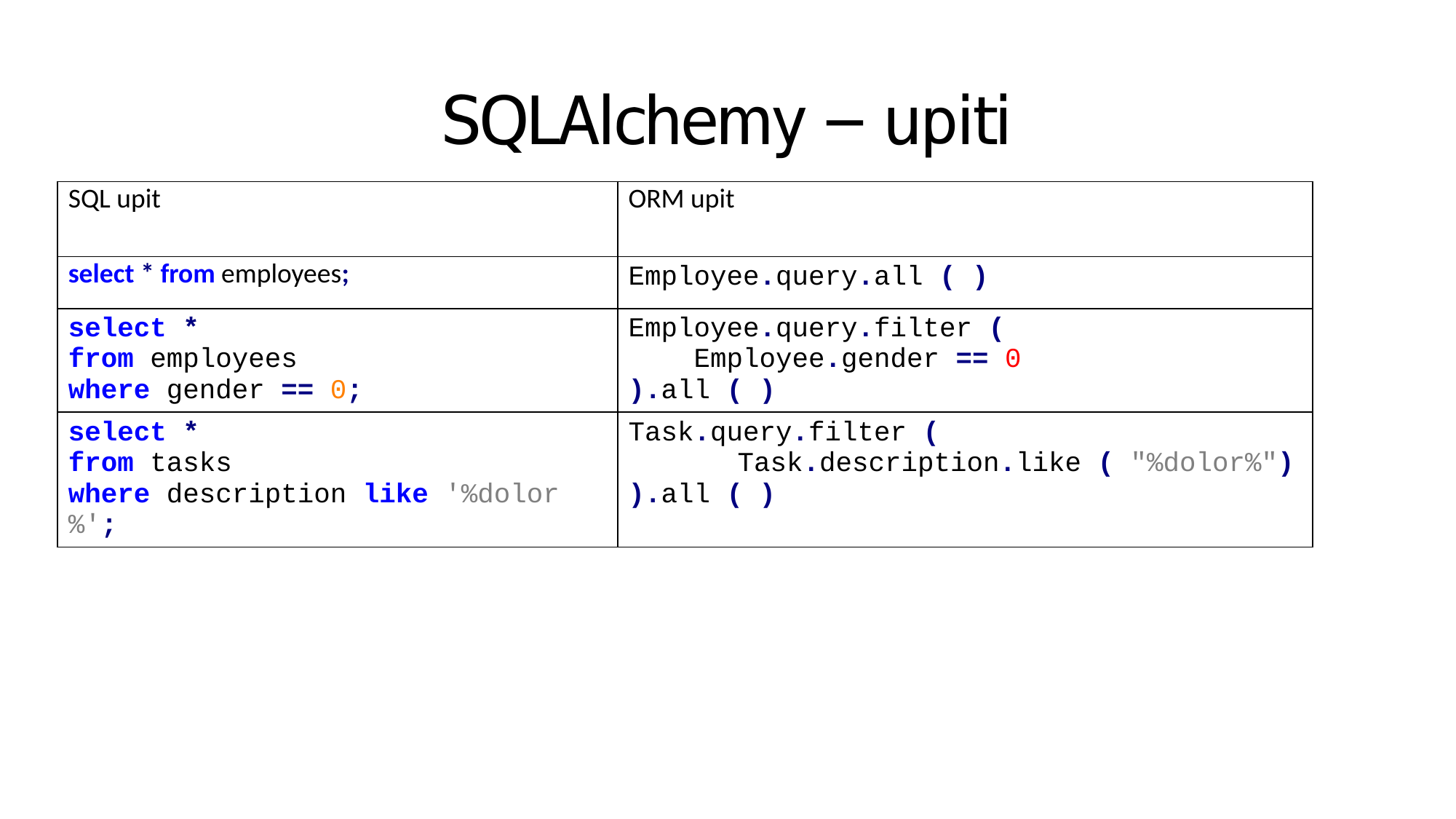

# SQLAlchemy – upiti
| SQL upit | ORM upit |
| --- | --- |
| select \* from employees; | Employee.query.all ( ) |
| select \* from employees where gender == 0; | Employee.query.filter ( Employee.gender == 0 ).all ( ) |
| select \* from tasks where description like '%dolor%'; | Task.query.filter ( Task.description.like ( "%dolor%") ).all ( ) |